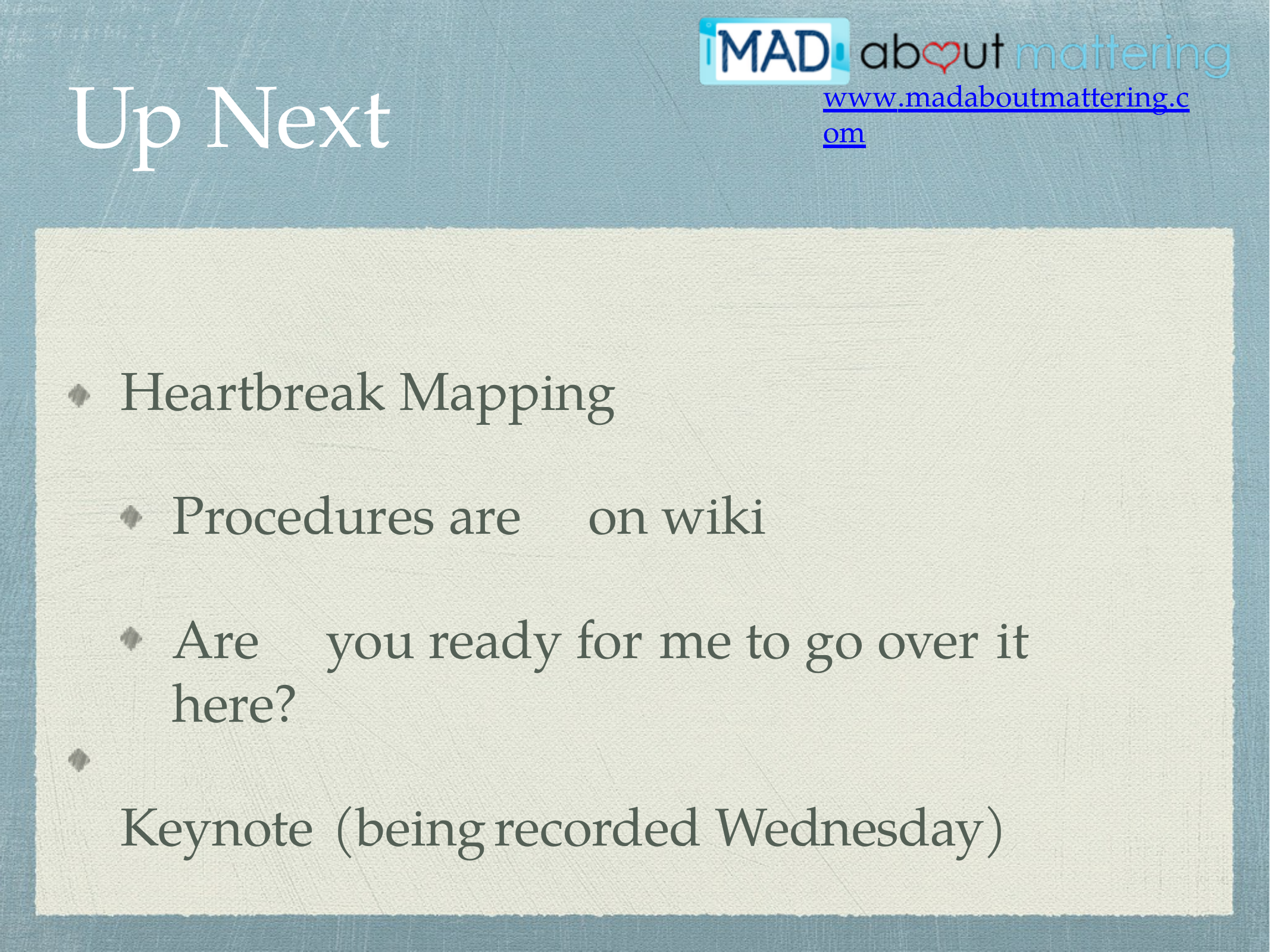

# Up Next
www.madaboutmattering.com
Heartbreak Mapping

Procedures are	on wiki

Are	you ready for	me	to	go	over	it here?

Keynote	(being	recorded Wednesday)